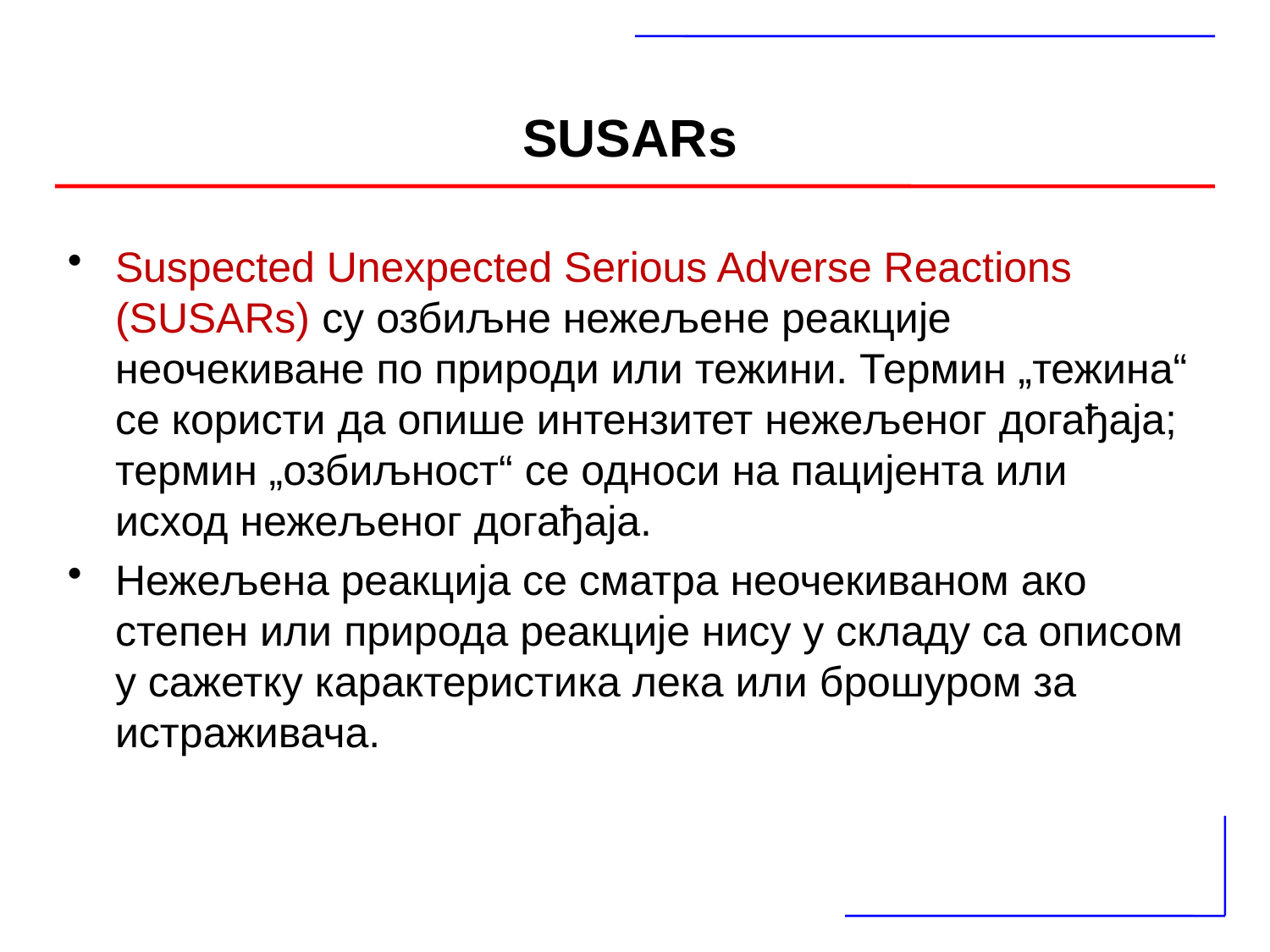

SUSARs

Suspected Unexpected Serious Adverse Reactions (SUSARs) су озбиљне нежељене реакције неочекиване по природи или тежини. Термин „тежина“ се користи да опише интензитет нежељеног догађаја; термин „озбиљност“ се односи на пацијента или исход нежељеног догађаја.
Нежељена реакција се сматра неочекиваном ако степен или природа реакције нису у складу са описом у сажетку карактеристика лека или брошуром за истраживача.